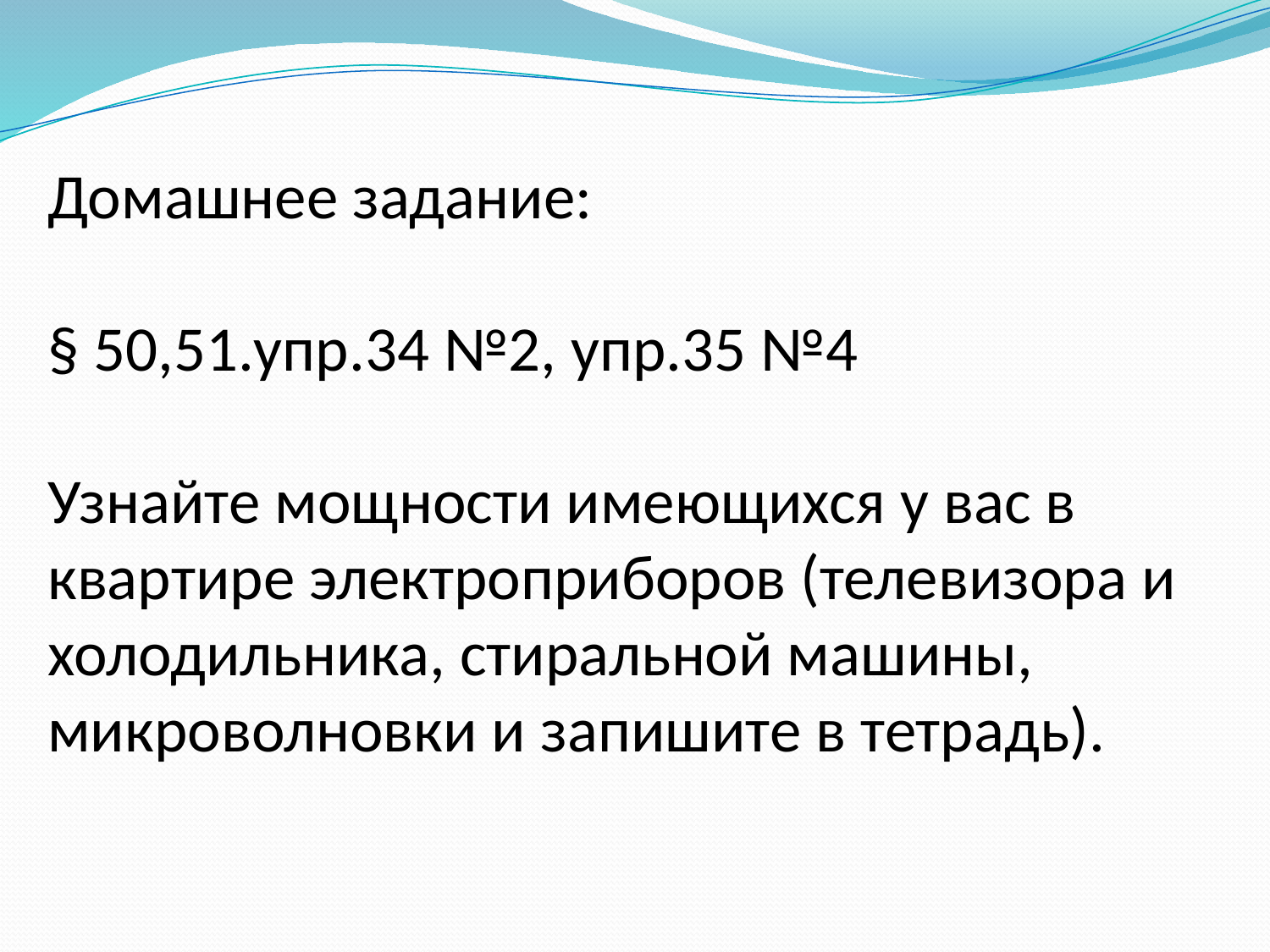

Домашнее задание:
§ 50,51.упр.34 №2, упр.35 №4
Узнайте мощности имеющихся у вас в квартире электроприборов (телевизора и холодильника, стиральной машины, микроволновки и запишите в тетрадь).